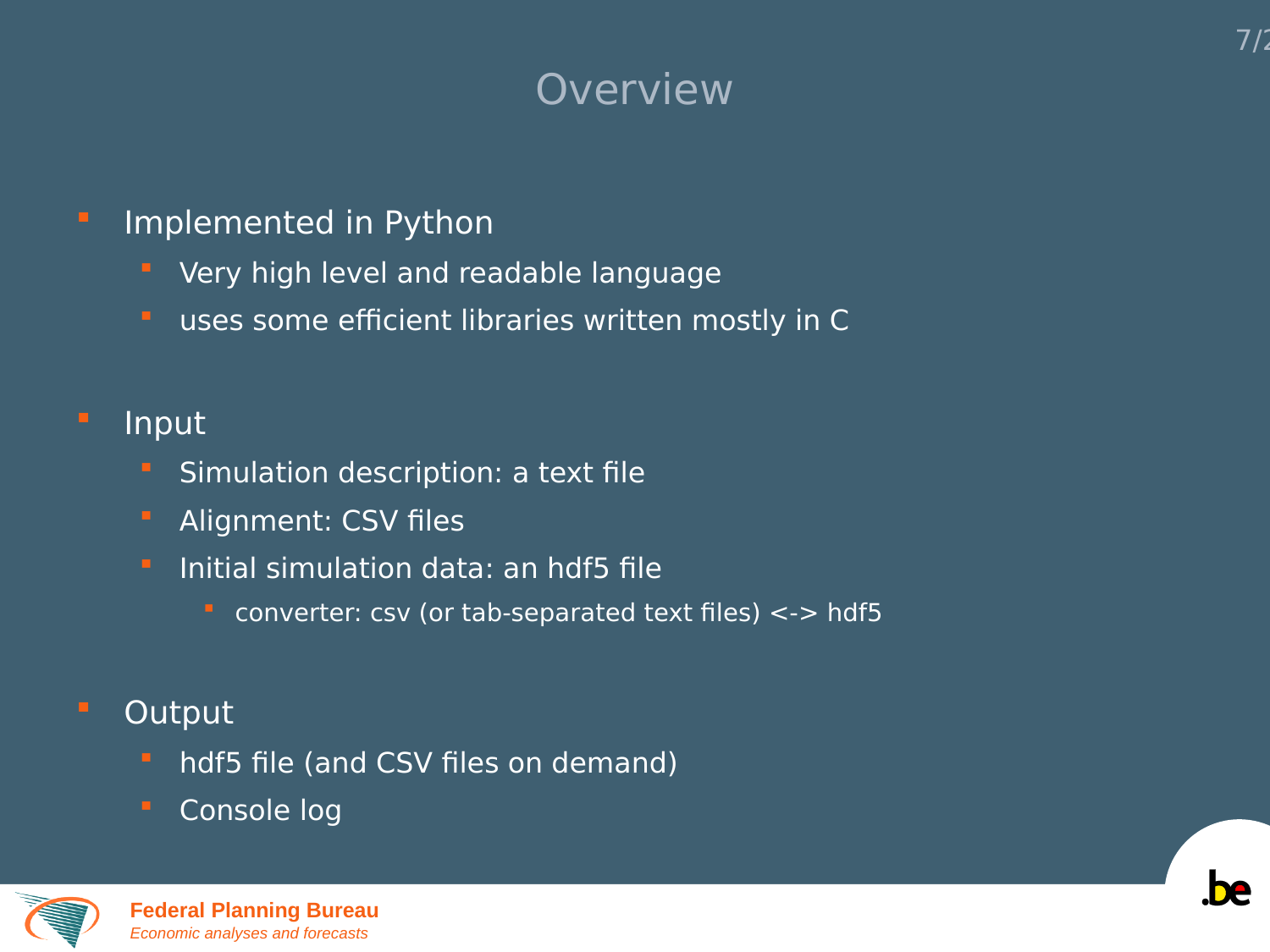

# Overview
Implemented in Python
Very high level and readable language
uses some efficient libraries written mostly in C

Input
Simulation description: a text file
Alignment: CSV files
Initial simulation data: an hdf5 file
converter: csv (or tab-separated text files) <-> hdf5

Output
hdf5 file (and CSV files on demand)
Console log